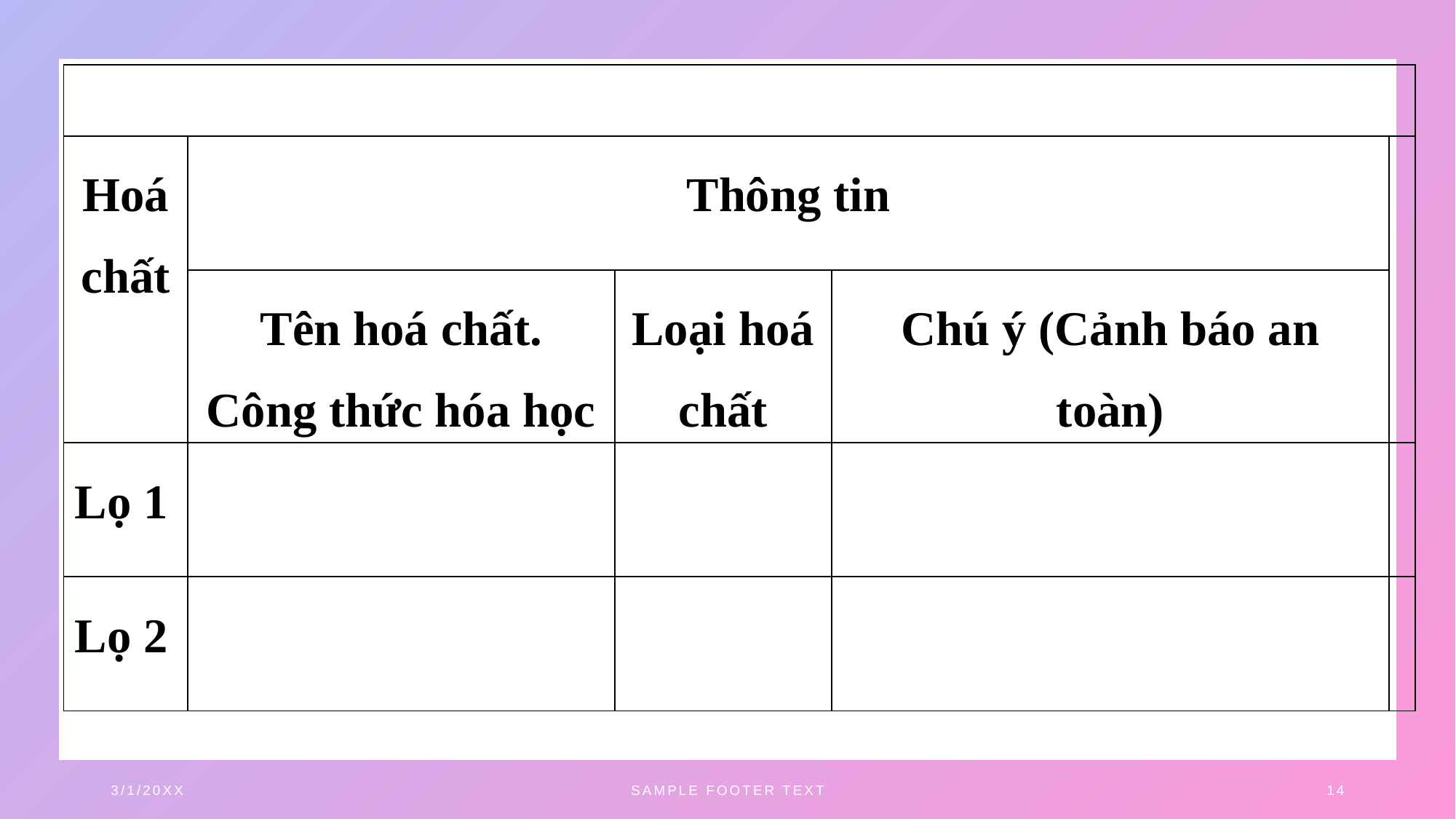

|  |  |  |  |  |
| --- | --- | --- | --- | --- |
| Hoá chất | Thông tin |  |  |  |
|  | Tên hoá chất. Công thức hóa học | Loại hoá chất | Chú ý (Cảnh báo an toàn) |  |
| Lọ 1 |  |  |  |  |
| Lọ 2 |  |  |  |  |
3/1/20XX
SAMPLE FOOTER TEXT
14